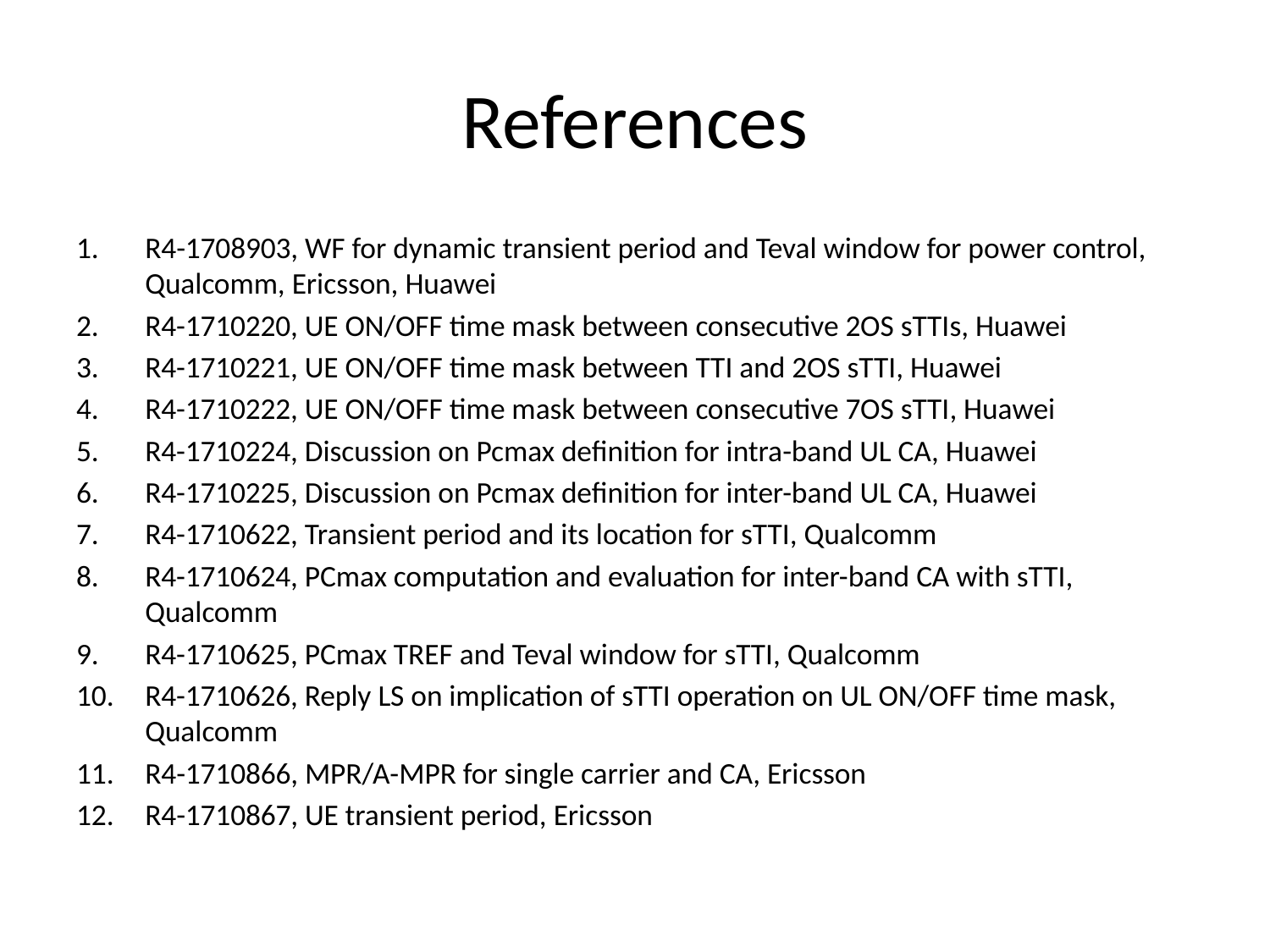

# References
R4-1708903, WF for dynamic transient period and Teval window for power control, Qualcomm, Ericsson, Huawei
R4-1710220, UE ON/OFF time mask between consecutive 2OS sTTIs, Huawei
R4-1710221, UE ON/OFF time mask between TTI and 2OS sTTI, Huawei
R4-1710222, UE ON/OFF time mask between consecutive 7OS sTTI, Huawei
R4-1710224, Discussion on Pcmax definition for intra-band UL CA, Huawei
R4-1710225, Discussion on Pcmax definition for inter-band UL CA, Huawei
R4-1710622, Transient period and its location for sTTI, Qualcomm
R4-1710624, PCmax computation and evaluation for inter-band CA with sTTI, Qualcomm
R4-1710625, PCmax TREF and Teval window for sTTI, Qualcomm
R4-1710626, Reply LS on implication of sTTI operation on UL ON/OFF time mask, Qualcomm
R4-1710866, MPR/A-MPR for single carrier and CA, Ericsson
R4-1710867, UE transient period, Ericsson